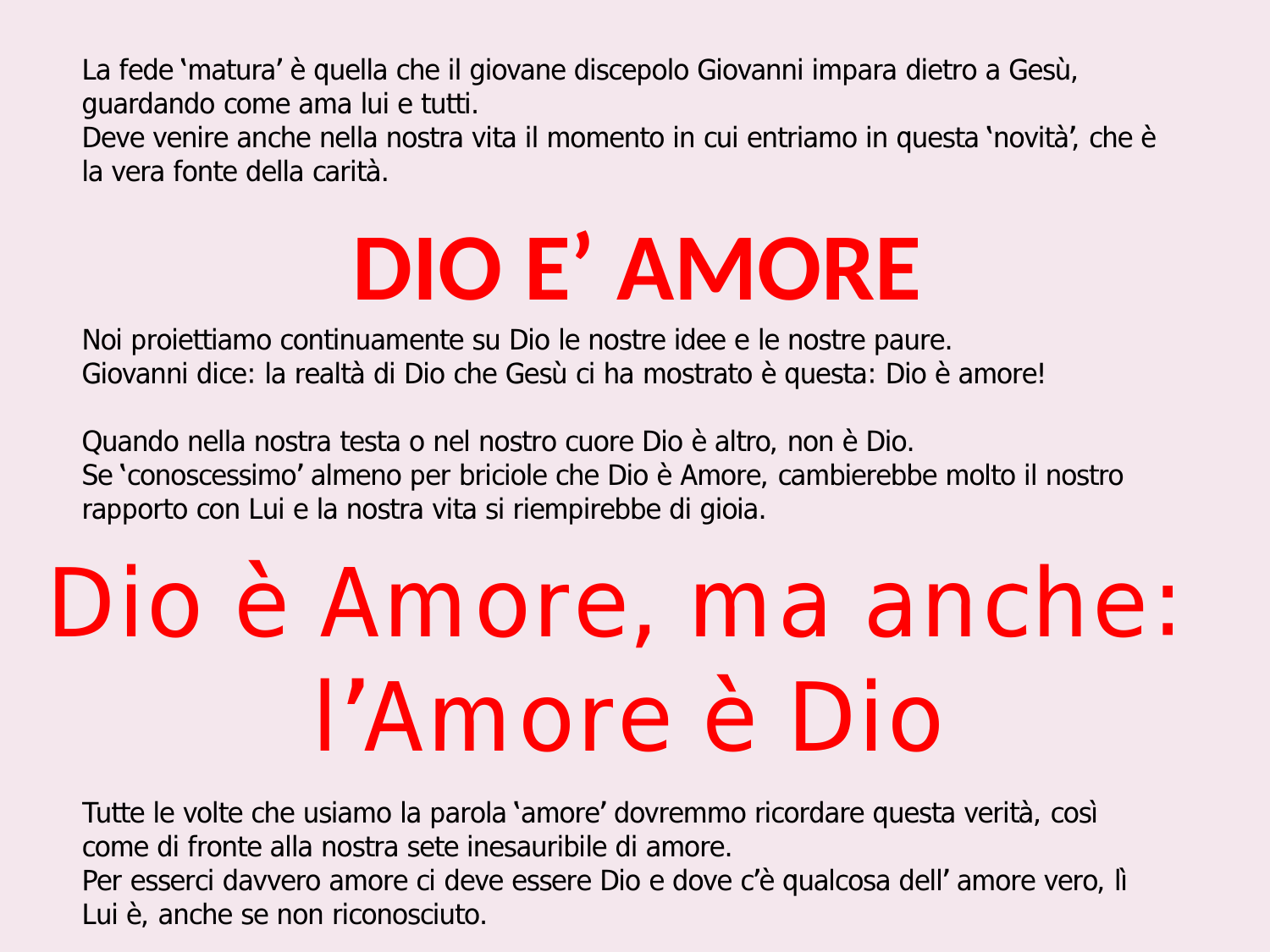

La fede ‘matura’ è quella che il giovane discepolo Giovanni impara dietro a Gesù, guardando come ama lui e tutti.
Deve venire anche nella nostra vita il momento in cui entriamo in questa ‘novità’, che è la vera fonte della carità.

Noi proiettiamo continuamente su Dio le nostre idee e le nostre paure.
Giovanni dice: la realtà di Dio che Gesù ci ha mostrato è questa: Dio è amore!

Quando nella nostra testa o nel nostro cuore Dio è altro, non è Dio.
Se ‘conoscessimo’ almeno per briciole che Dio è Amore, cambierebbe molto il nostro rapporto con Lui e la nostra vita si riempirebbe di gioia.

Tutte le volte che usiamo la parola ‘amore’ dovremmo ricordare questa verità, così come di fronte alla nostra sete inesauribile di amore.
Per esserci davvero amore ci deve essere Dio e dove c’è qualcosa dell’ amore vero, lì Lui è, anche se non riconosciuto.

DIO E’ AMORE
Dio è Amore, ma anche:
 l’Amore è Dio